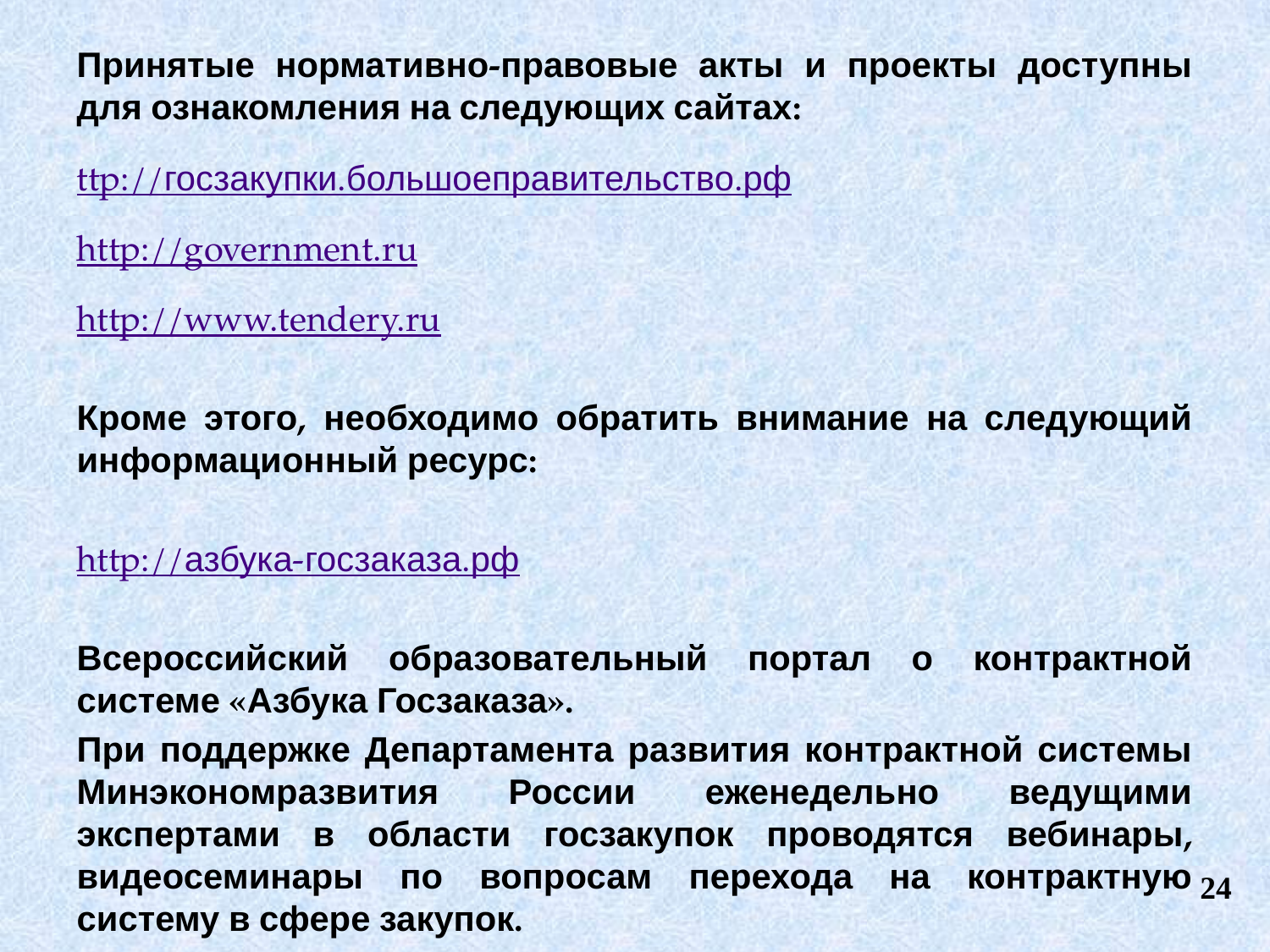

Принятые нормативно-правовые акты и проекты доступны для ознакомления на следующих сайтах:
ttp://госзакупки.большоеправительство.рф
http://government.ru
http://www.tendery.ru

Кроме этого, необходимо обратить внимание на следующий информационный ресурс:

http://азбука-госзаказа.рф

Всероссийский образовательный портал о контрактной системе «Азбука Госзаказа».
При поддержке Департамента развития контрактной системы Минэкономразвития России еженедельно ведущими экспертами в области госзакупок проводятся вебинары, видеосеминары по вопросам перехода на контрактную систему в сфере закупок.
24